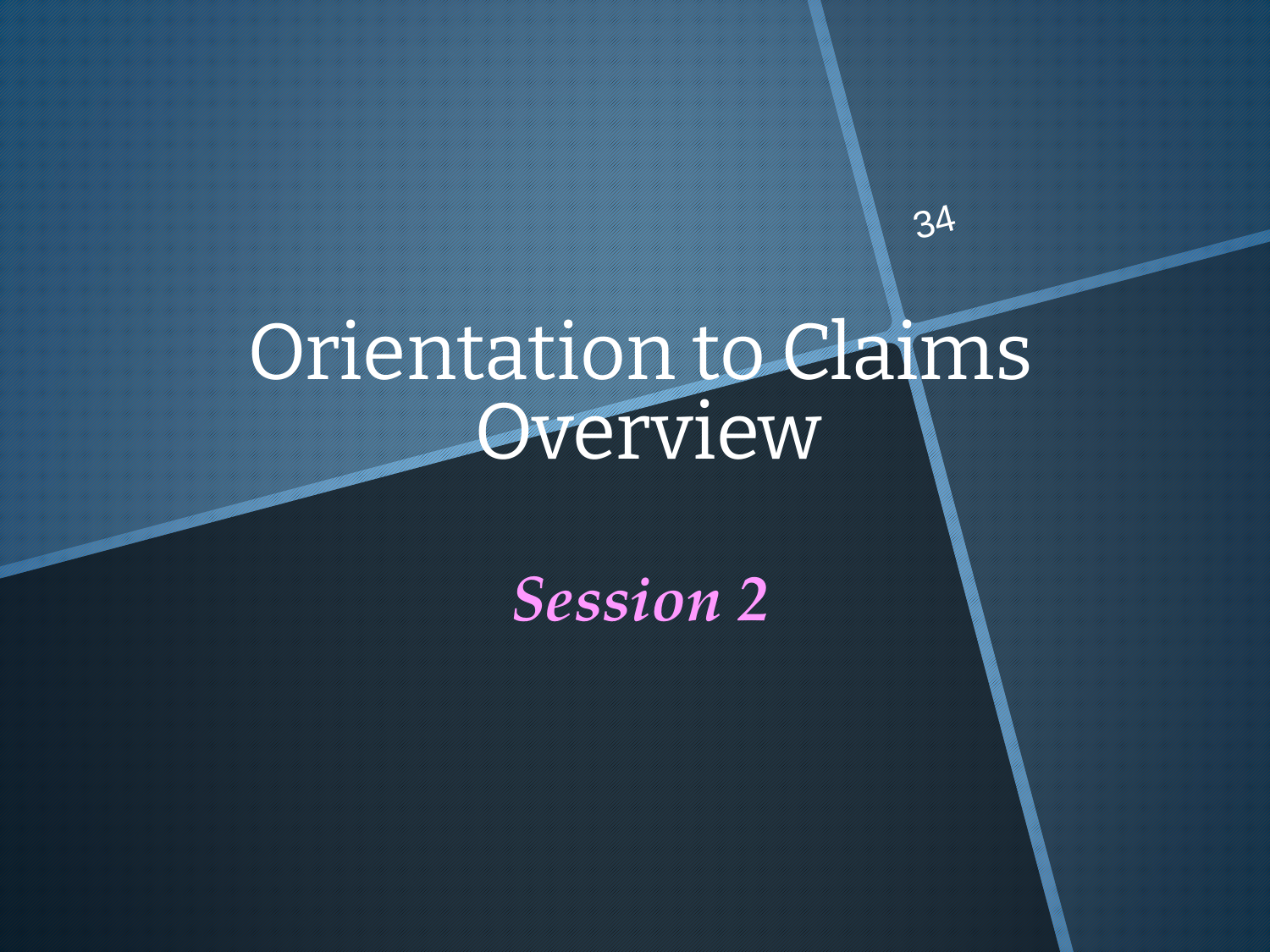

34
# Orientation to Claims Overview Session 2